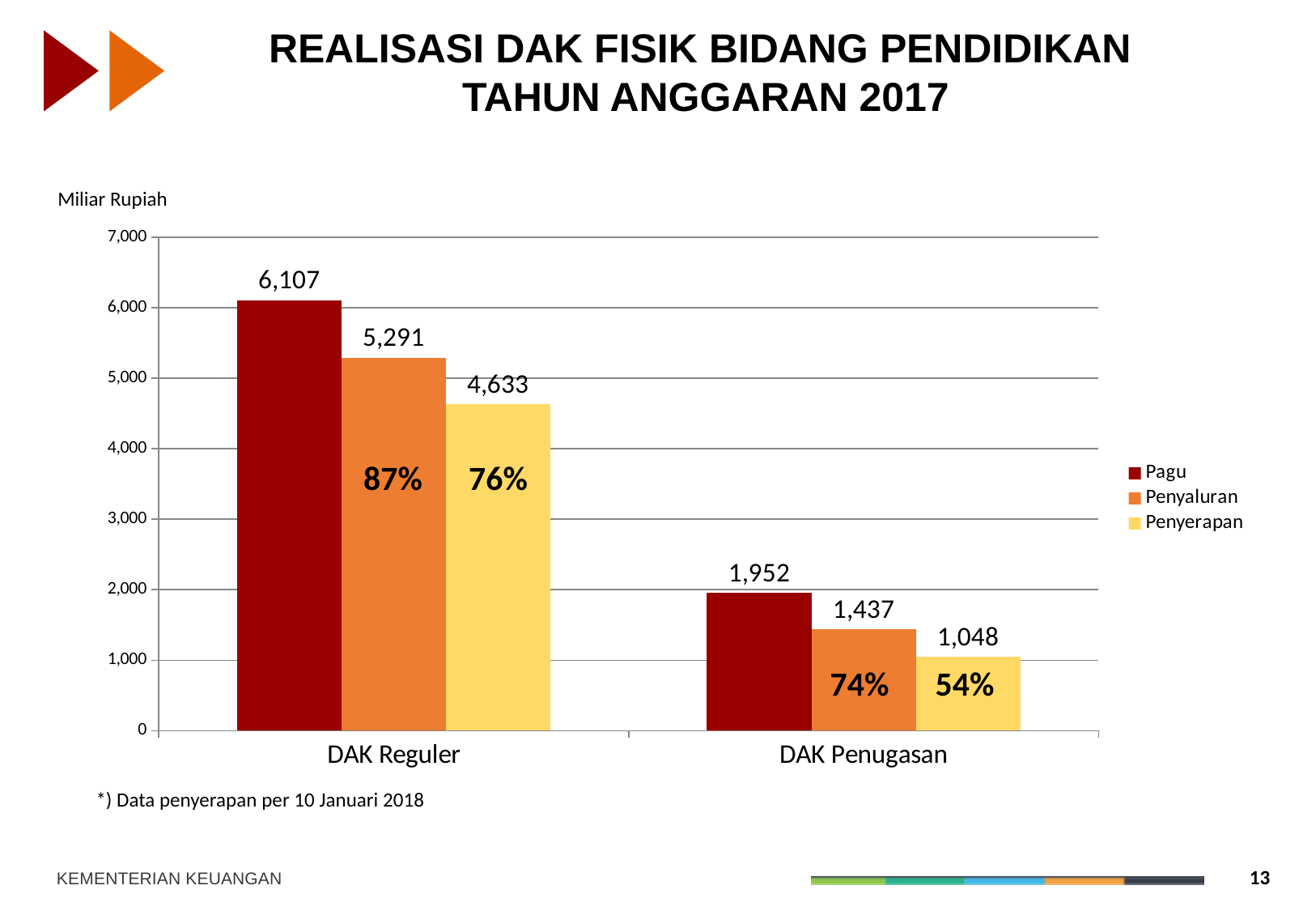

REALISASI DAK FISIK BIDANG PENDIDIKAN
TAHUN ANGGARAN 2017
Miliar Rupiah

### Chart

| Category | Pagu | Penyaluran | Penyerapan |
|---|---|---|---|
| DAK Reguler | 6107100000000.0 | 5291001274440.0 | 4633305394102.0 |
| DAK Penugasan | 1951802990000.0 | 1437107145898.0 | 1047726579794.0 |
87%
76%
 74%
 54%
*) Data penyerapan per 10 Januari 2018
13